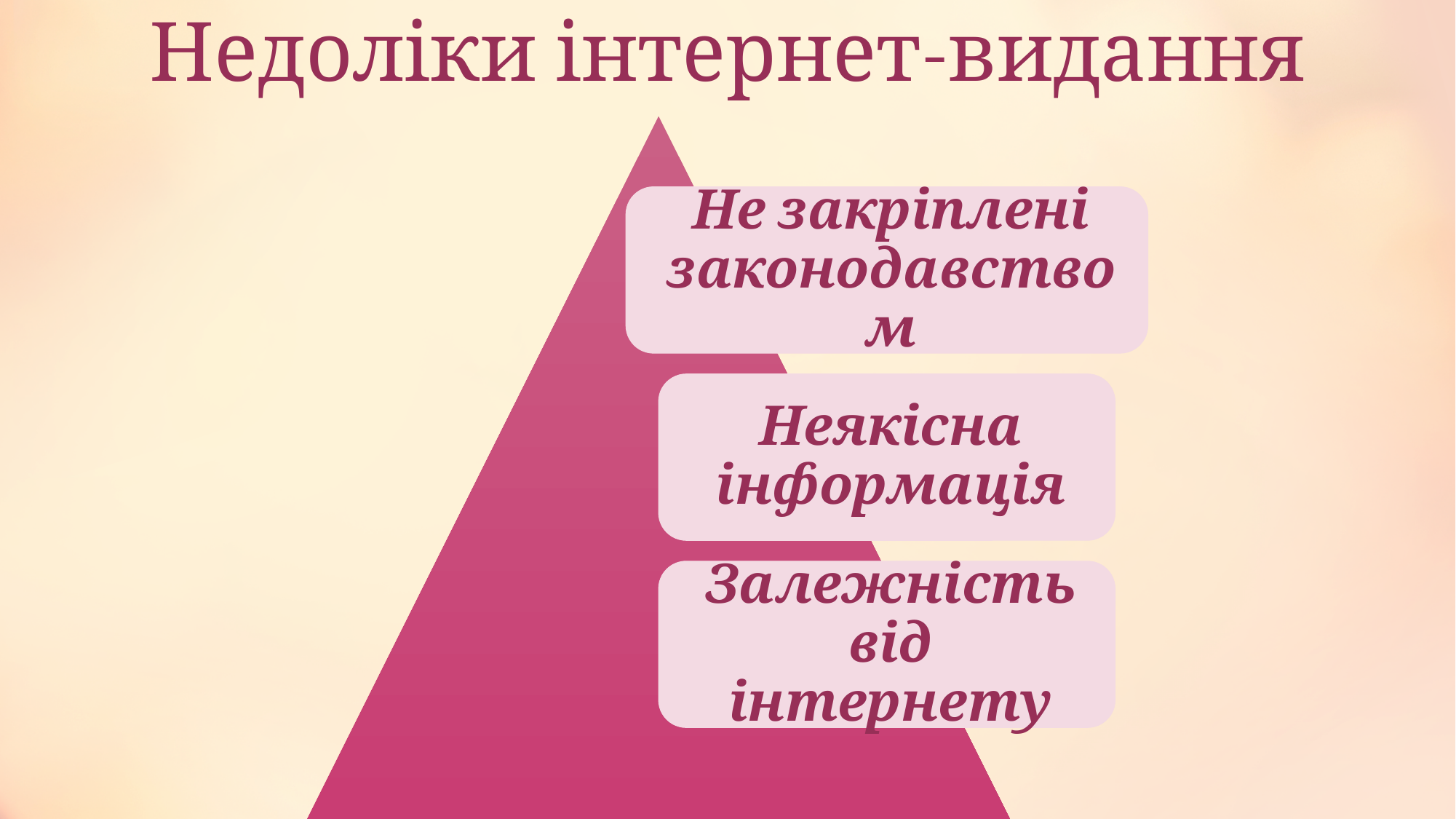

# Недоліки інтернет-видання
Не закріплені законодавством
Неякісна інформація
Залежність від інтернету